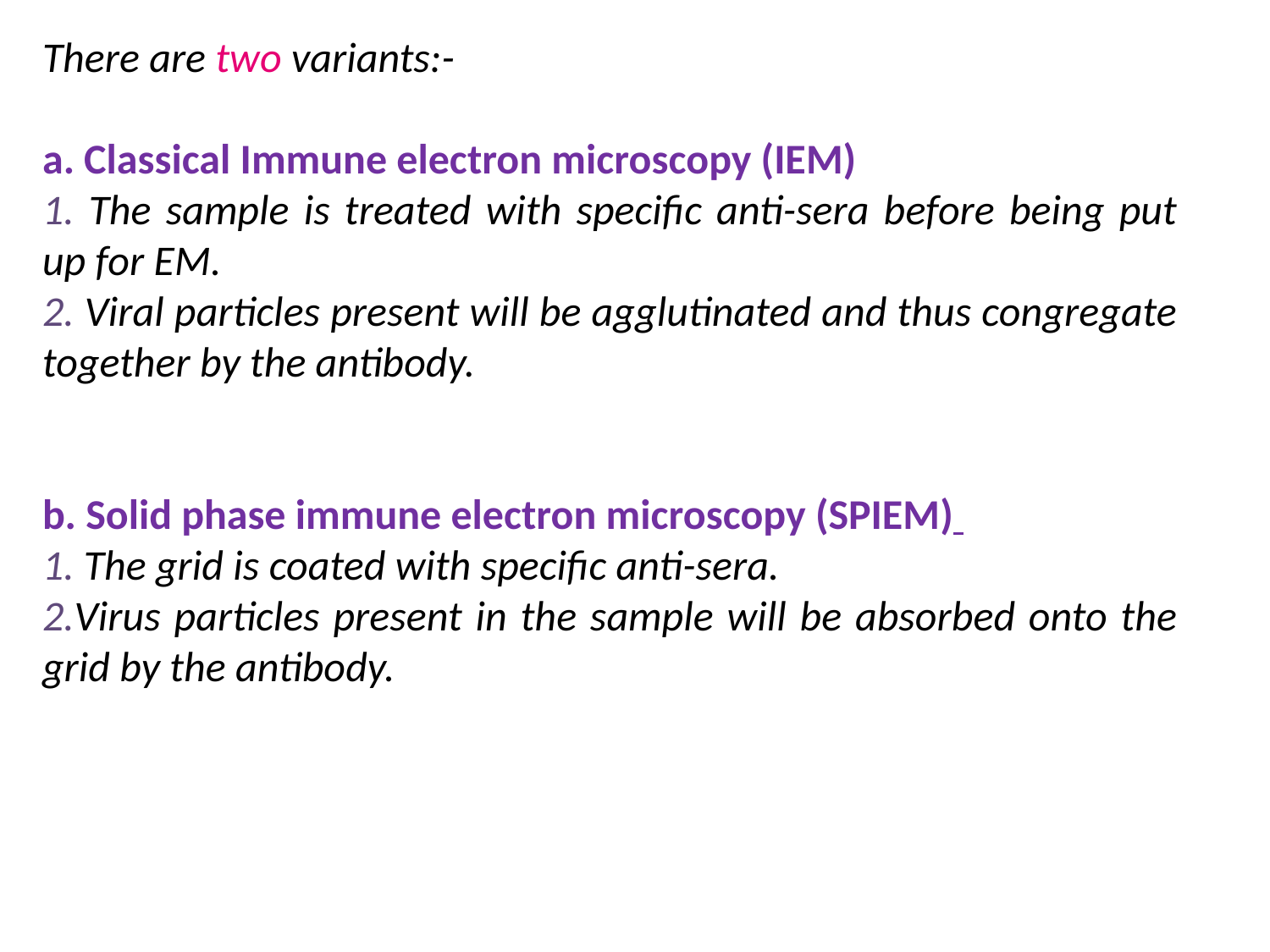

There are two variants:-

a. Classical Immune electron microscopy (IEM)
1. The sample is treated with specific anti-sera before being put up for EM.
2. Viral particles present will be agglutinated and thus congregate together by the antibody.

b. Solid phase immune electron microscopy (SPIEM)
1. The grid is coated with specific anti-sera.
2.Virus particles present in the sample will be absorbed onto the grid by the antibody.